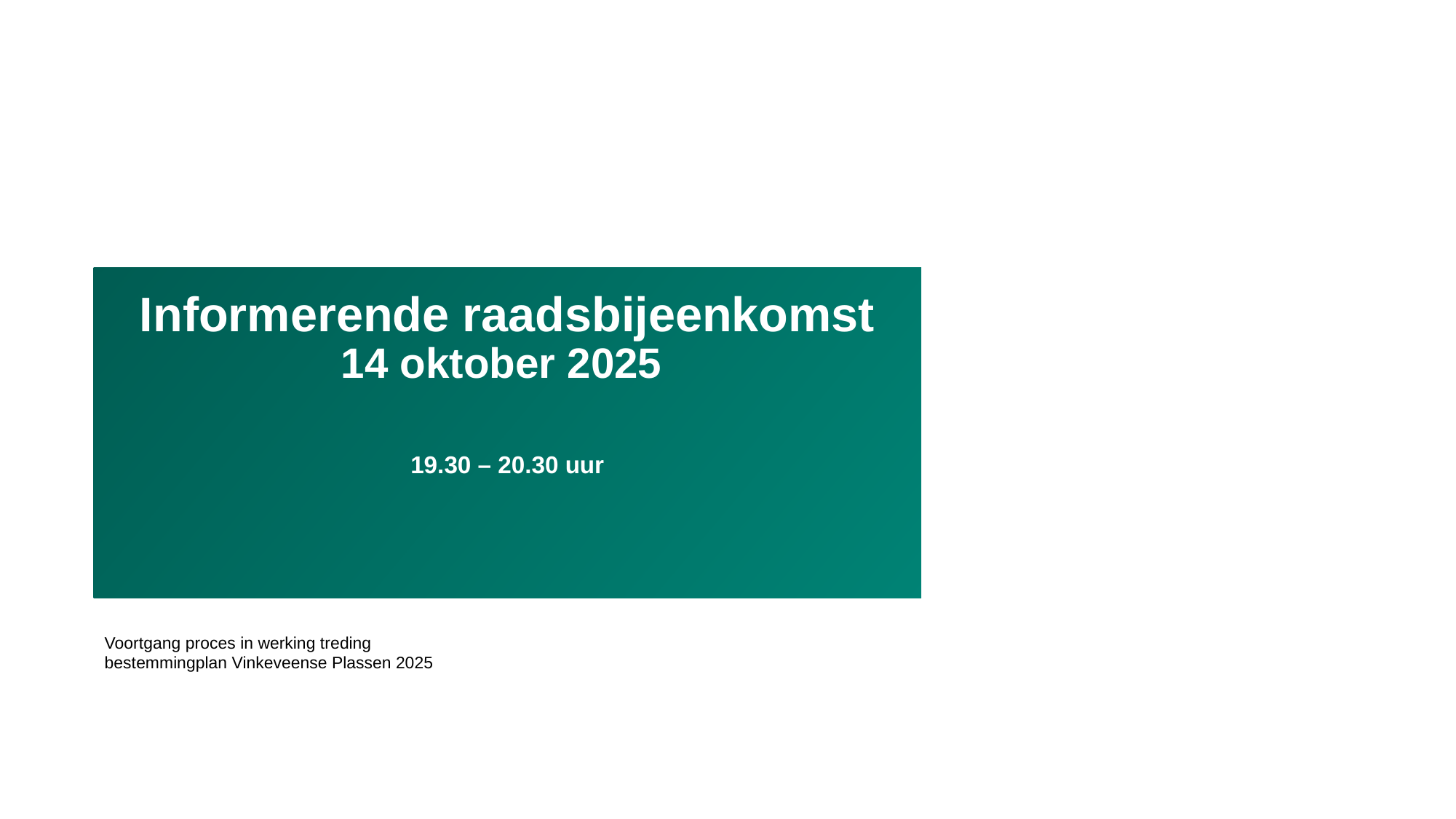

# Informerende raadsbijeenkomst 14 oktober 2025 19.30 – 20.30 uur
Voortgang proces in werking treding bestemmingplan Vinkeveense Plassen 2025